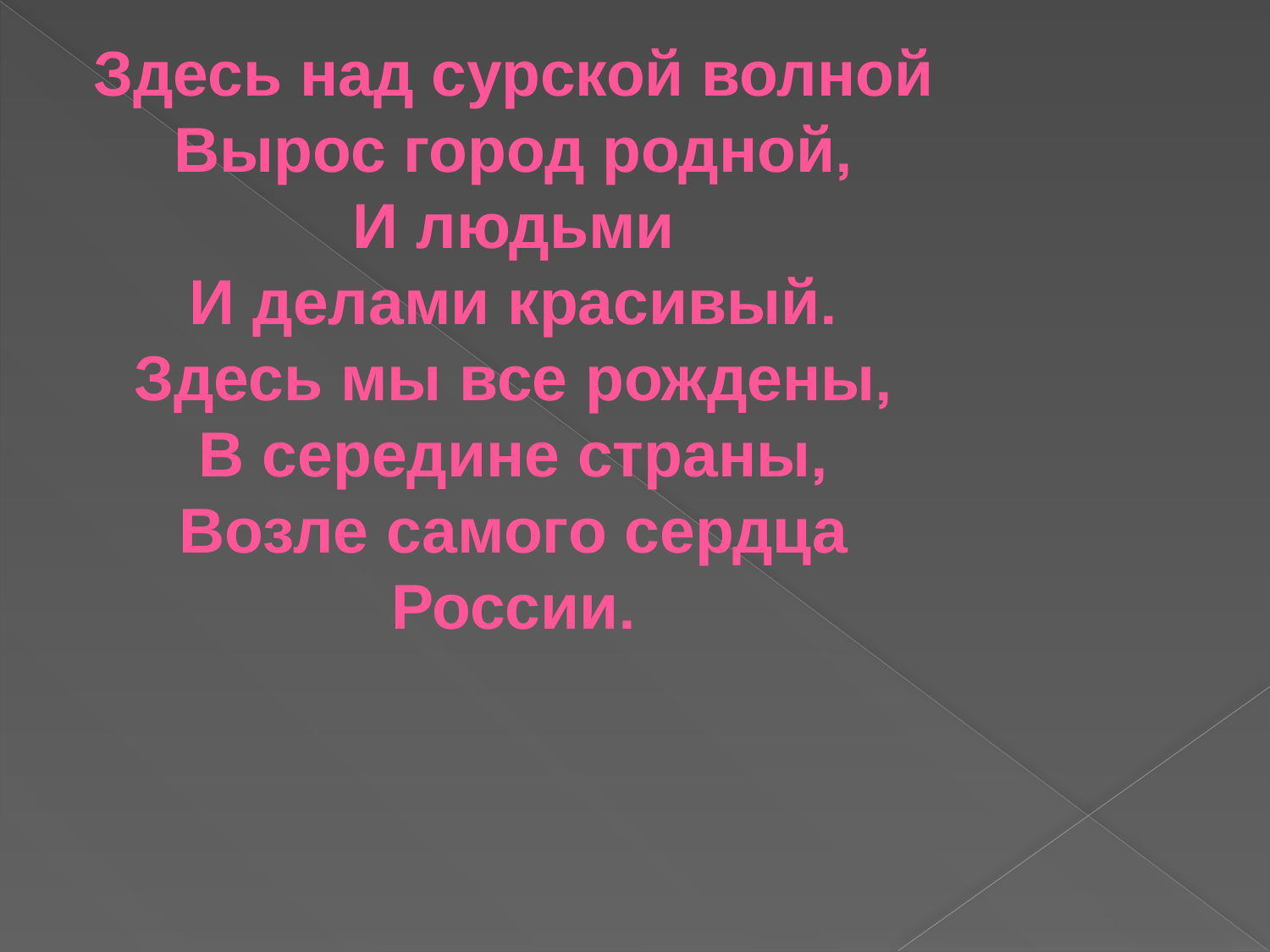

Здесь над сурской волной
Вырос город родной,
И людьми
И делами красивый.
Здесь мы все рождены,
В середине страны,
Возле самого сердца России.